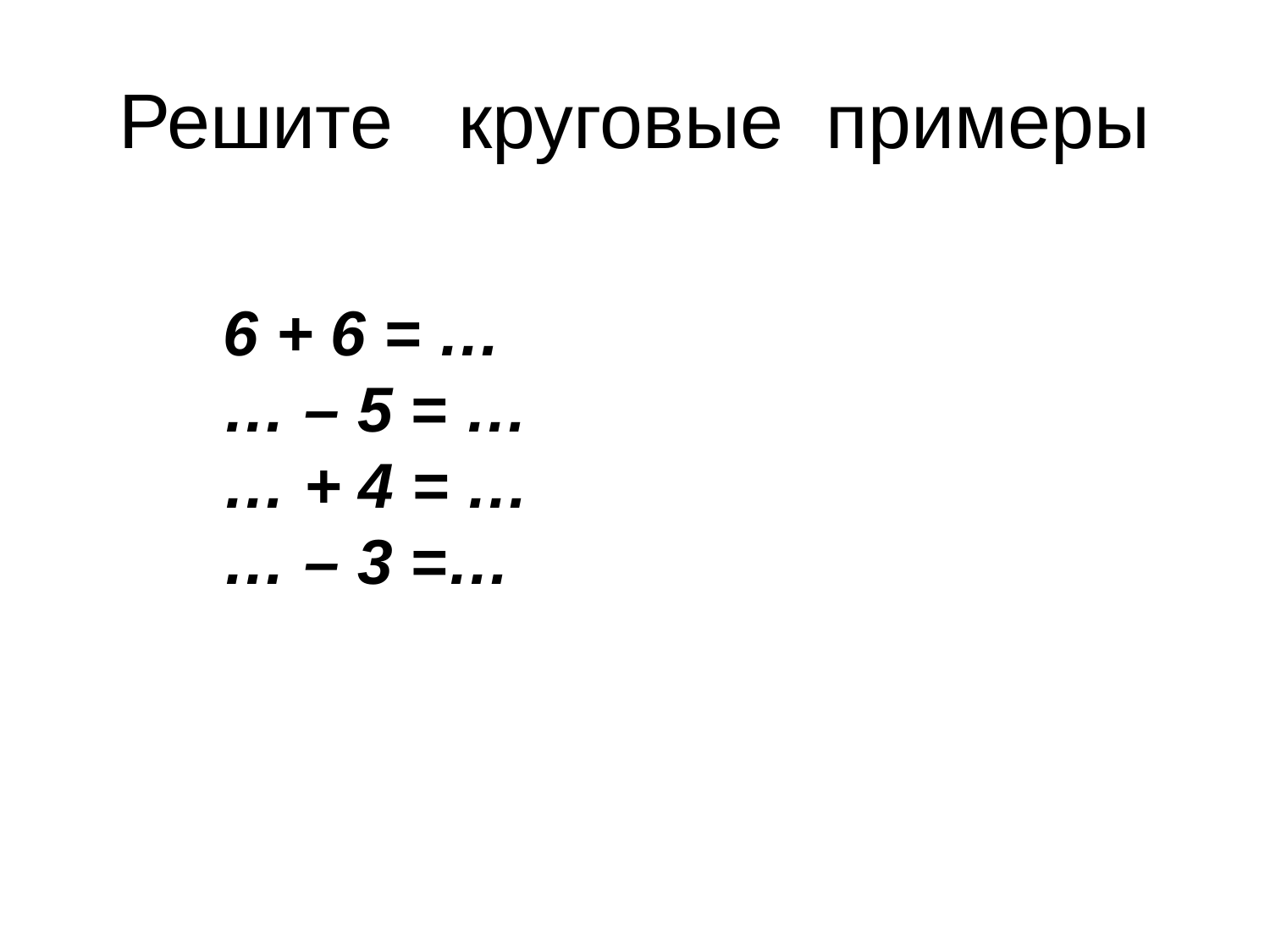

# Решите   круговые  примеры
6 + 6 = …
… – 5 = …
… + 4 = …
… – 3 =…